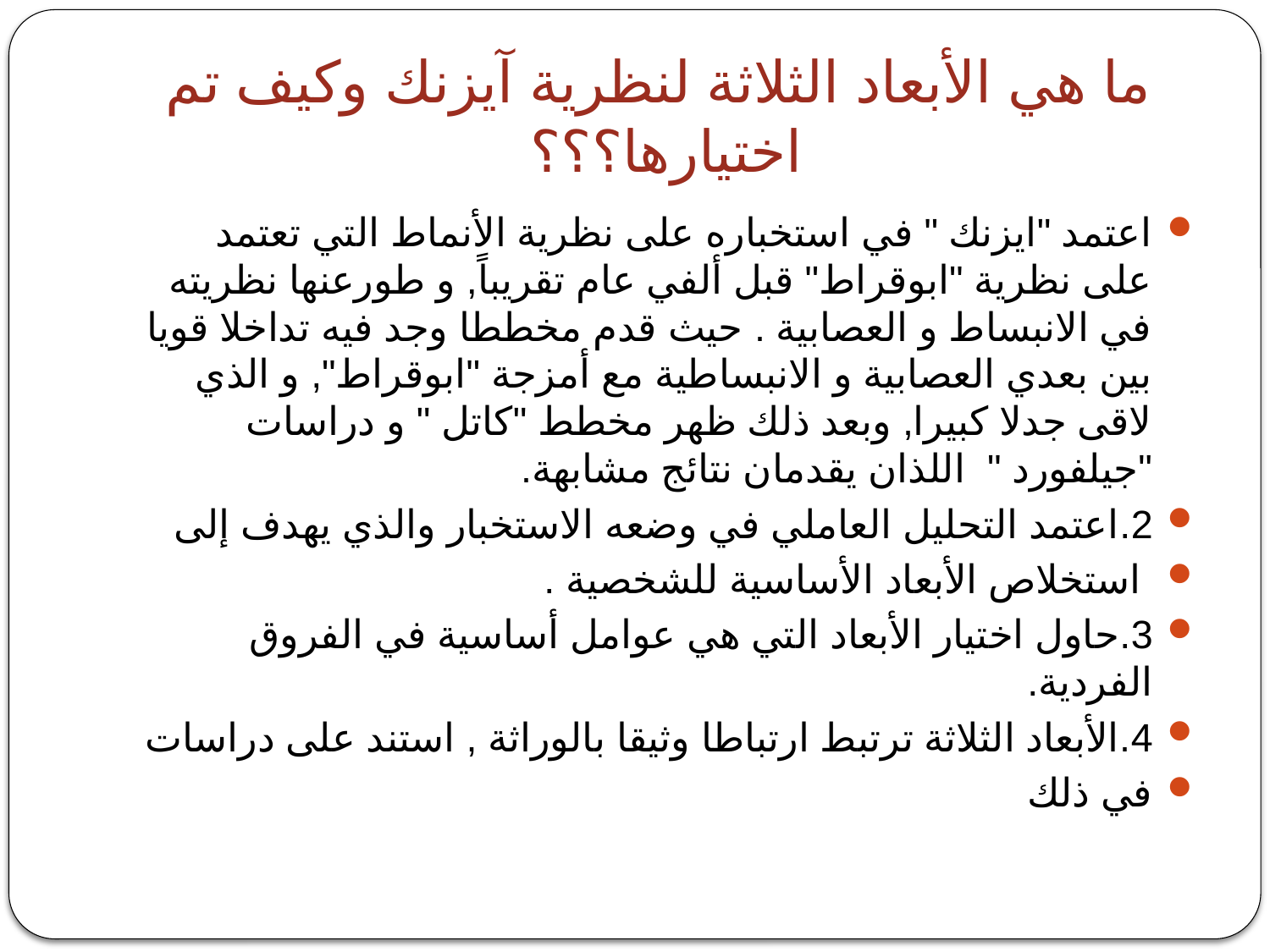

# ما هي الأبعاد الثلاثة لنظرية آيزنك وكيف تم اختيارها؟؟؟
اعتمد "ايزنك " في استخباره على نظرية الأنماط التي تعتمد على نظرية "ابوقراط" قبل ألفي عام تقريباً, و طورعنها نظريته في الانبساط و العصابية . حيث قدم مخططا وجد فيه تداخلا قويا بين بعدي العصابية و الانبساطية مع أمزجة "ابوقراط", و الذي لاقى جدلا كبيرا, وبعد ذلك ظهر مخطط "كاتل " و دراسات "جيلفورد "  اللذان يقدمان نتائج مشابهة.
2.اعتمد التحليل العاملي في وضعه الاستخبار والذي يهدف إلى
 استخلاص الأبعاد الأساسية للشخصية .
3.حاول اختيار الأبعاد التي هي عوامل أساسية في الفروق الفردية.
4.الأبعاد الثلاثة ترتبط ارتباطا وثيقا بالوراثة , استند على دراسات
في ذلك